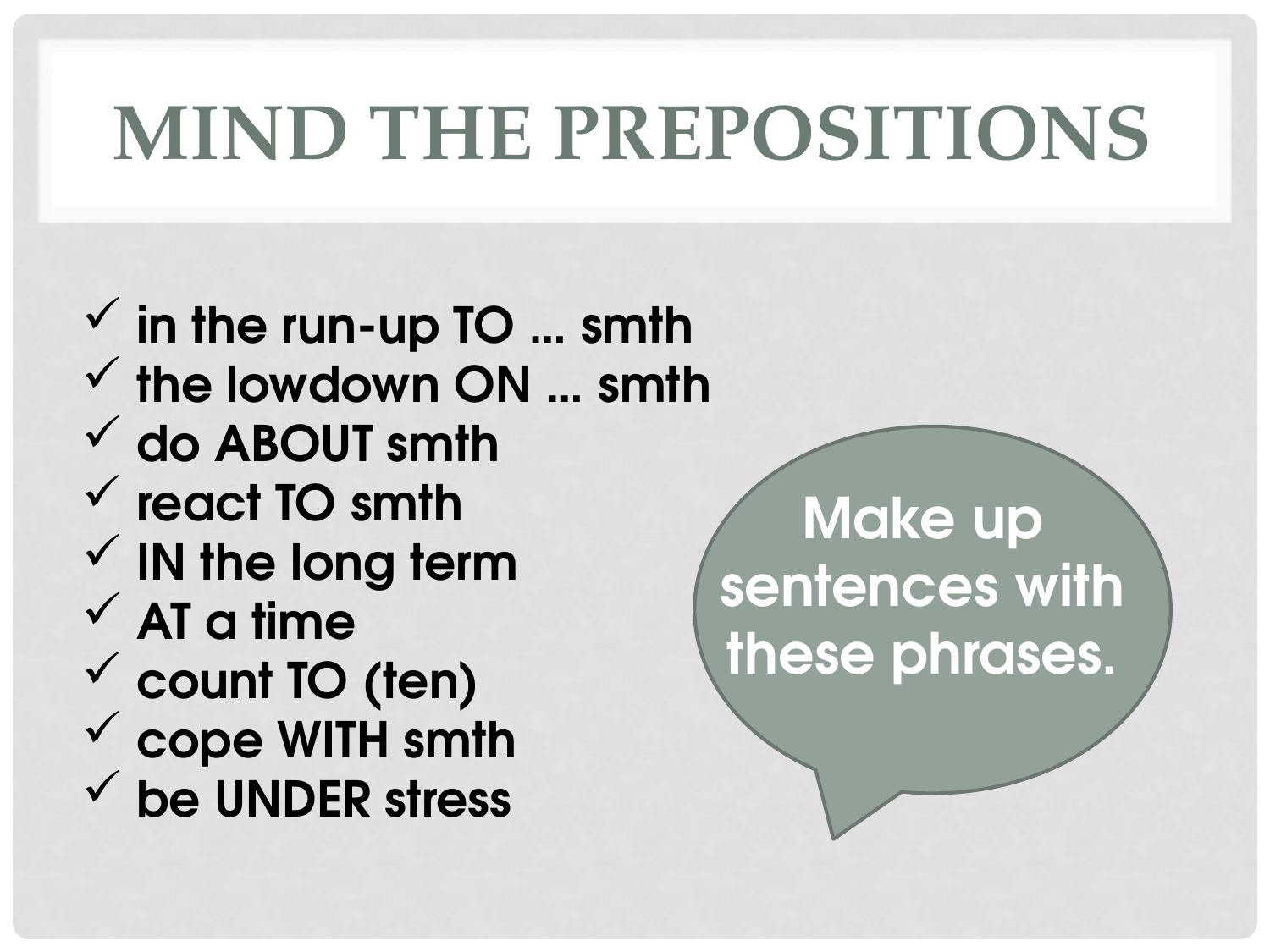

# Mind the prepositions
 in the run-up TO … smth
 the lowdown ON … smth
 do ABOUT smth
 react TO smth
 IN the long term
 AT a time
 count TO (ten)
 cope WITH smth
 be UNDER stress

Make up sentences with these phrases.